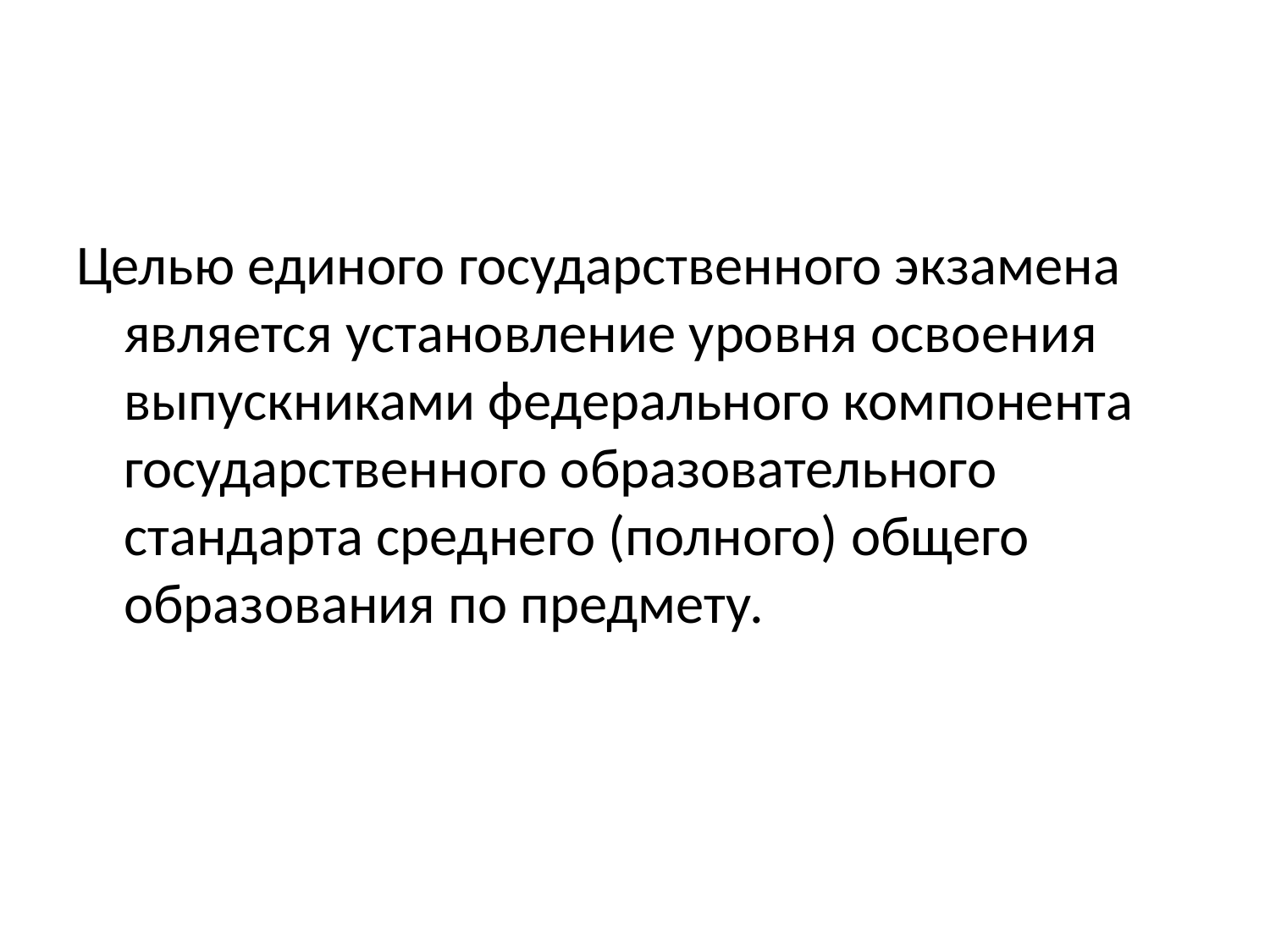

#
Целью единого государственного экзамена является установление уровня освоения выпускниками федерального компонента государственного образовательного стандарта среднего (полного) общего образования по предмету.